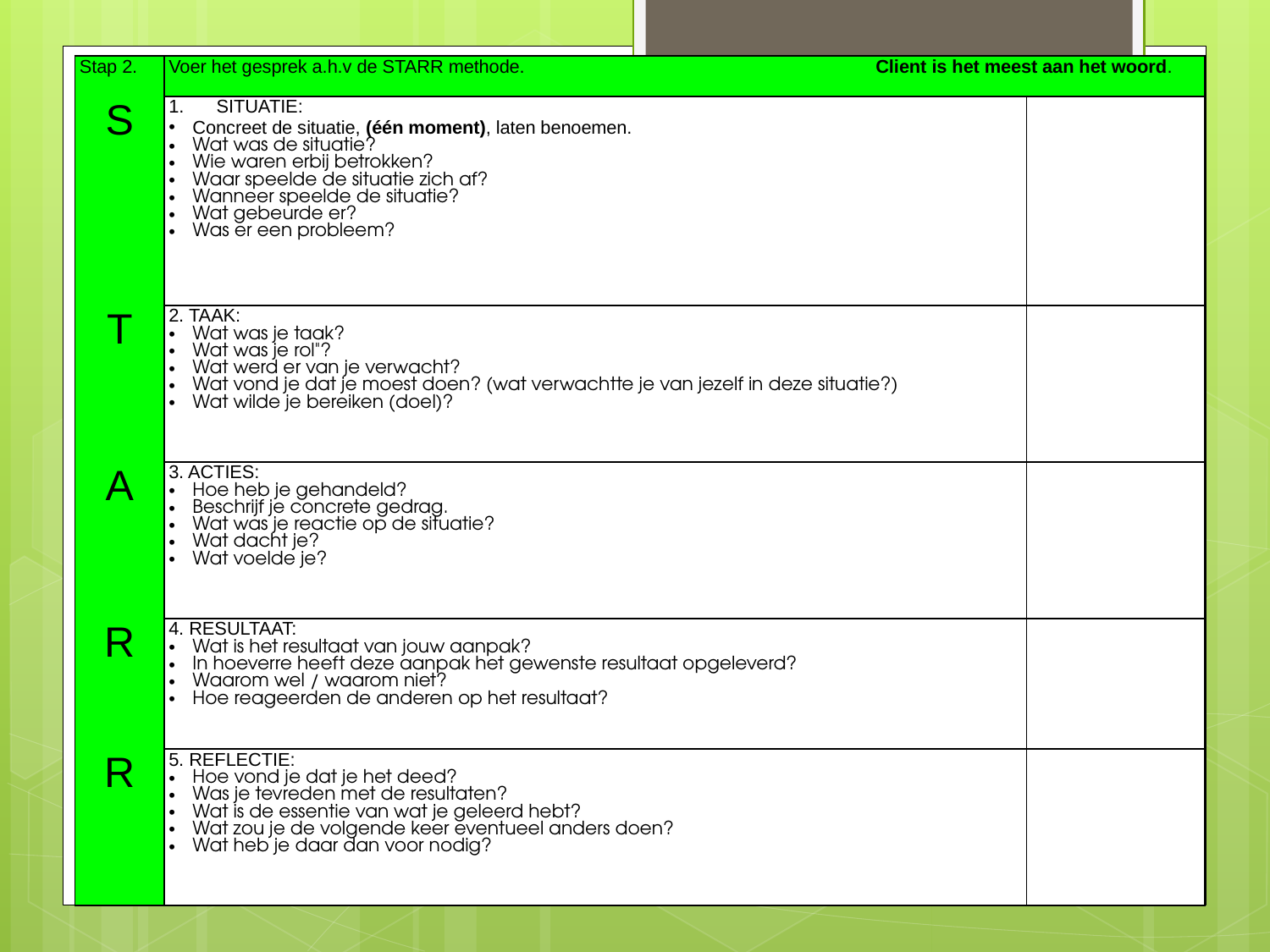

| Stap 2. | Voer het gesprek a.h.v de STARR methode. Client is het meest aan het woord. |  |
| --- | --- | --- |
| S | SITUATIE: Concreet de situatie, (één moment), laten benoemen. Wat was de situatie? Wie waren erbij betrokken? Waar speelde de situatie zich af? Wanneer speelde de situatie? Wat gebeurde er? Was er een probleem? |  |
| T | 2. TAAK: Wat was je taak? Wat was je rol"? Wat werd er van je verwacht? Wat vond je dat je moest doen? (wat verwachtte je van jezelf in deze situatie?) Wat wilde je bereiken (doel)? |  |
| A | 3. ACTIES: Hoe heb je gehandeld? Beschrijf je concrete gedrag. Wat was je reactie op de situatie? Wat dacht je? Wat voelde je? |  |
| R | 4. RESULTAAT: Wat is het resultaat van jouw aanpak? In hoeverre heeft deze aanpak het gewenste resultaat opgeleverd? Waarom wel / waarom niet? Hoe reageerden de anderen op het resultaat? |  |
| R | 5. REFLECTIE: Hoe vond je dat je het deed? Was je tevreden met de resultaten? Wat is de essentie van wat je geleerd hebt? Wat zou je de volgende keer eventueel anders doen? Wat heb je daar dan voor nodig? |  |